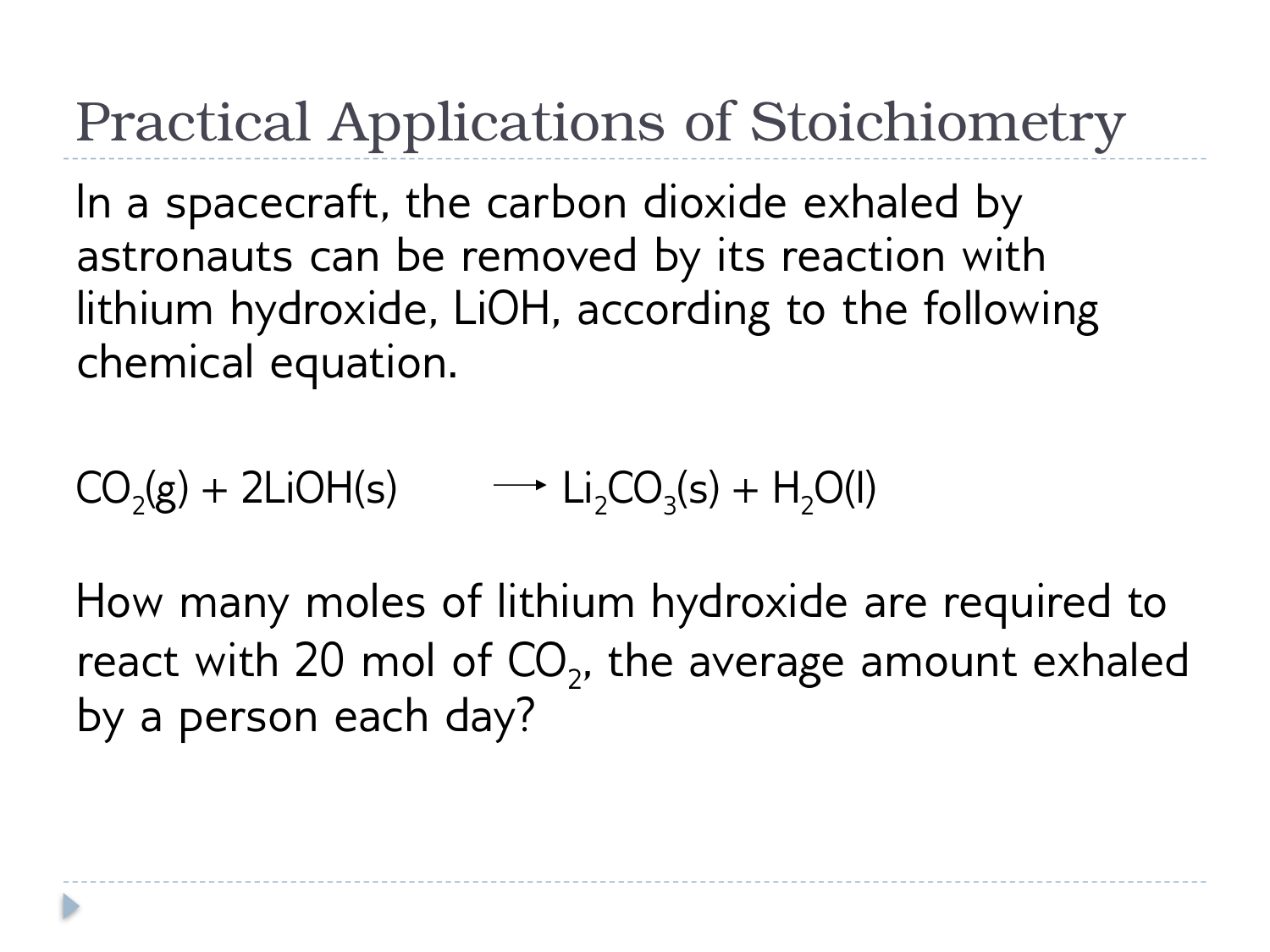

# Practical Applications of Stoichiometry
In a spacecraft, the carbon dioxide exhaled by astronauts can be removed by its reaction with lithium hydroxide, LiOH, according to the following chemical equation.
CO2(g) + 2LiOH(s)            Li2CO3(s) + H2O(l)
How many moles of lithium hydroxide are required to react with 20 mol of CO2, the average amount exhaled by a person each day?